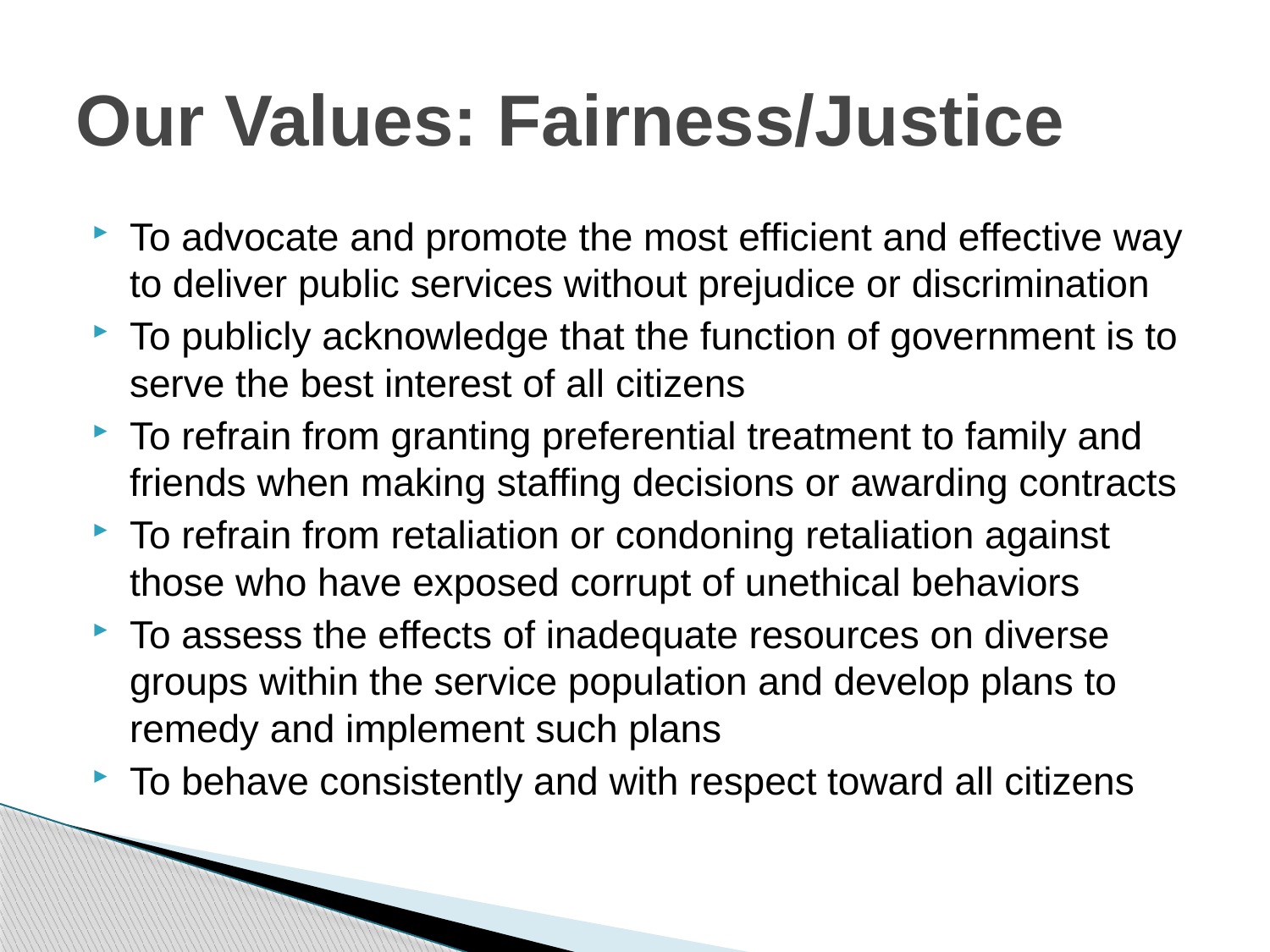

# Our Values: Fairness/Justice
To advocate and promote the most efficient and effective way to deliver public services without prejudice or discrimination
To publicly acknowledge that the function of government is to serve the best interest of all citizens
To refrain from granting preferential treatment to family and friends when making staffing decisions or awarding contracts
To refrain from retaliation or condoning retaliation against those who have exposed corrupt of unethical behaviors
To assess the effects of inadequate resources on diverse groups within the service population and develop plans to remedy and implement such plans
To behave consistently and with respect toward all citizens